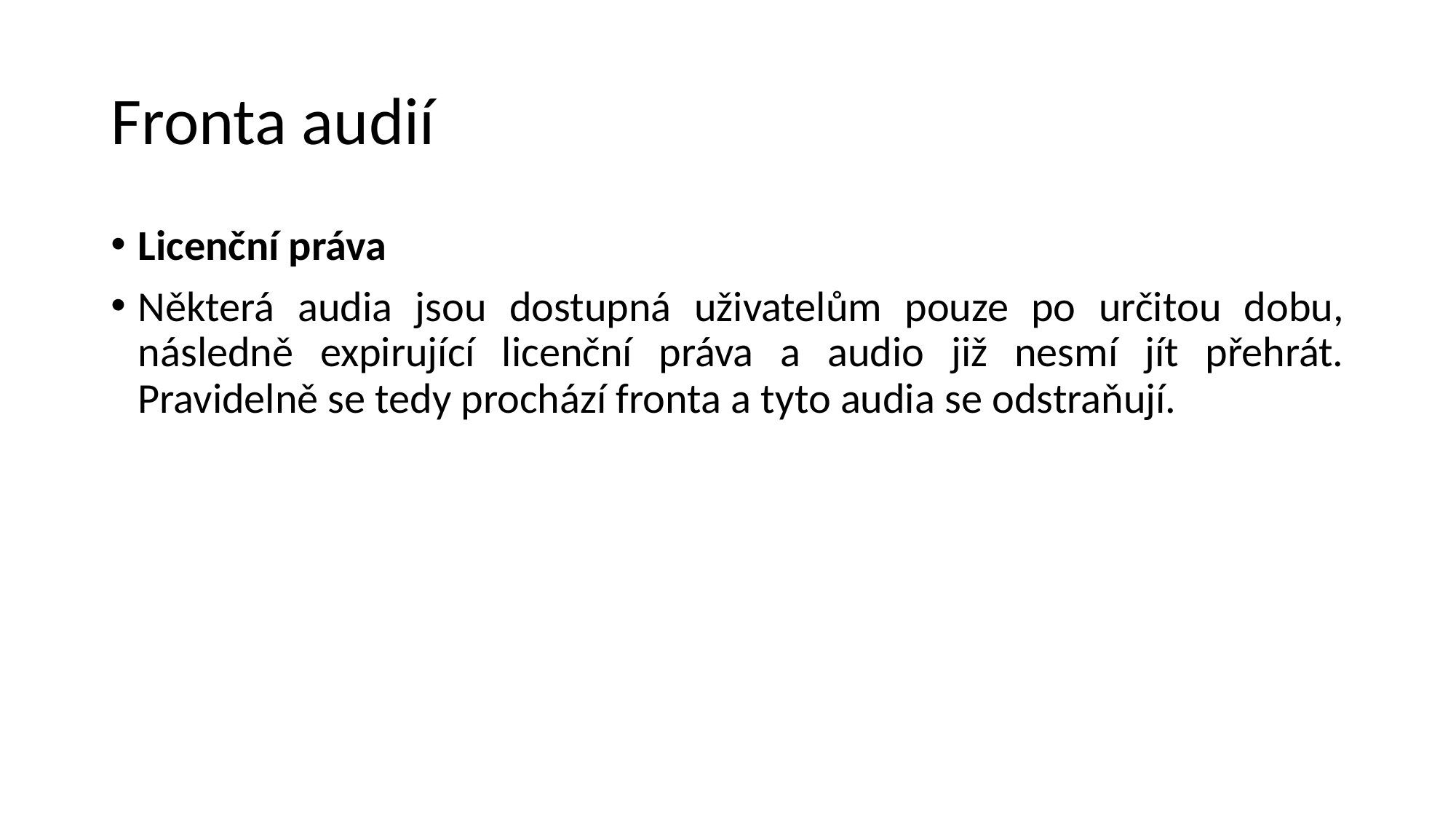

# Fronta audií
Licenční práva
Některá audia jsou dostupná uživatelům pouze po určitou dobu, následně expirující licenční práva a audio již nesmí jít přehrát. Pravidelně se tedy prochází fronta a tyto audia se odstraňují.